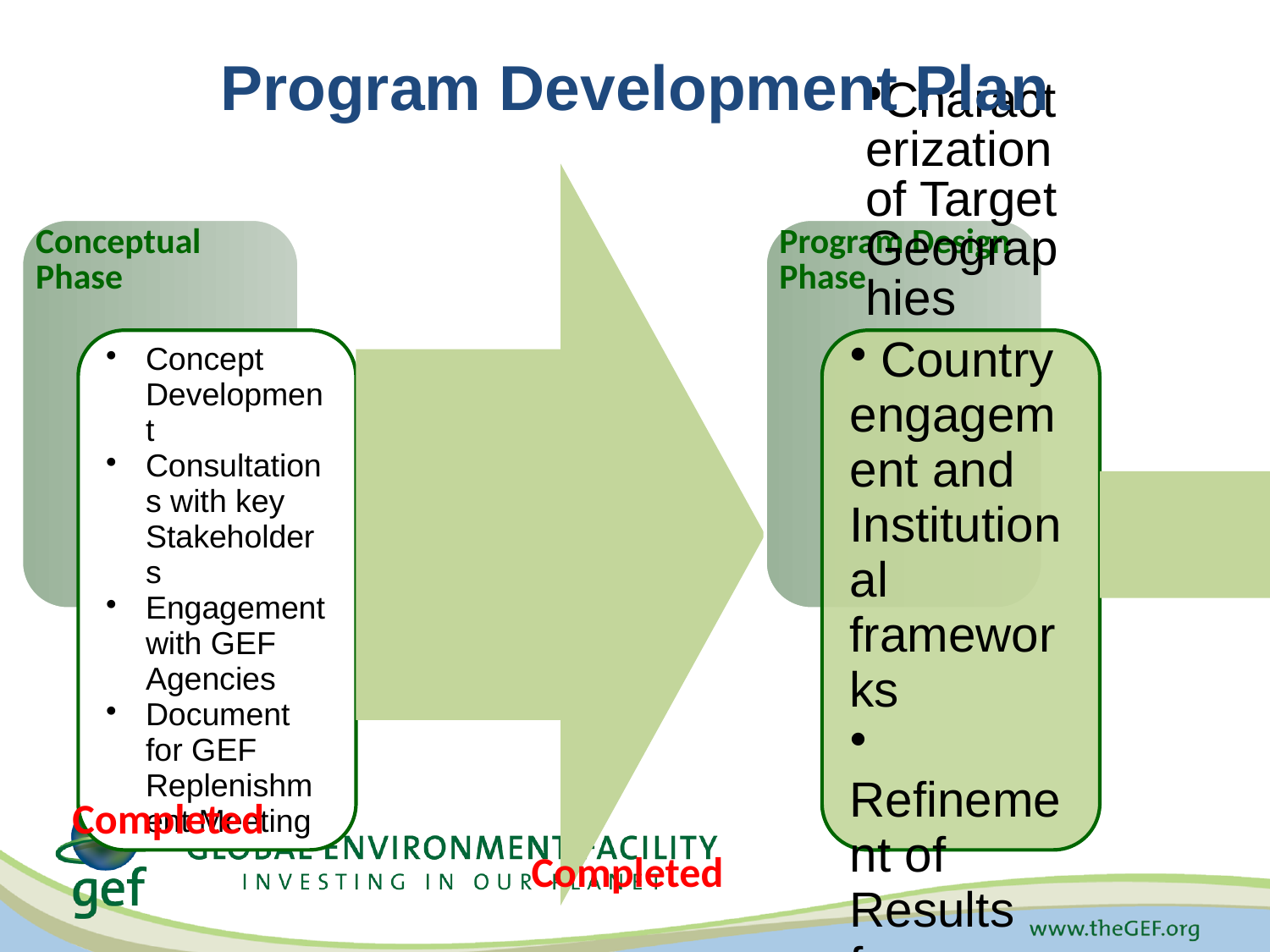

# Program Development Plan
Conceptual Phase
Concept Development
Consultations with key Stakeholders
Document for GEF Replenishment Meeting
Engagement with GEF Agencies
 Country engagement and Institutional frameworks
Completed
Completed